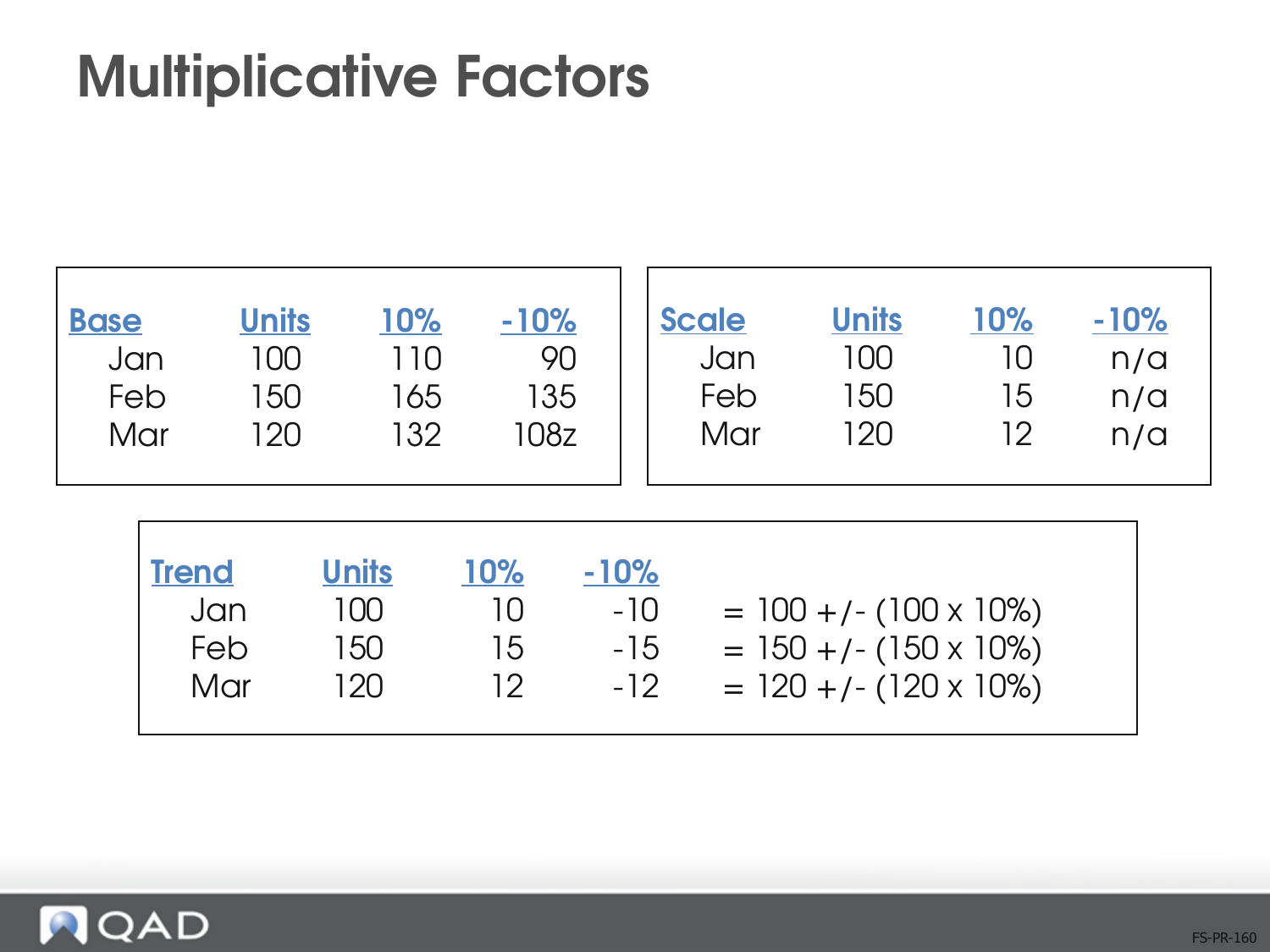

# Multiplicative Factors
Scale	Units	10%	-10%
	Jan	100	10	n/a
	Feb	150	15	 n/a
	Mar	120	12	 n/a
Base	Units	10%	-10%
	Jan	100	110	90
	Feb	150	165	135
	Mar	120	132	108z
Trend	Units	10%	-10%
	Jan	100	10	-10	= 100 +/- (100 x 10%)
	Feb	150	15	 -15	= 150 +/- (150 x 10%)
	Mar	120	12	 -12	= 120 +/- (120 x 10%)
FS-PR-160